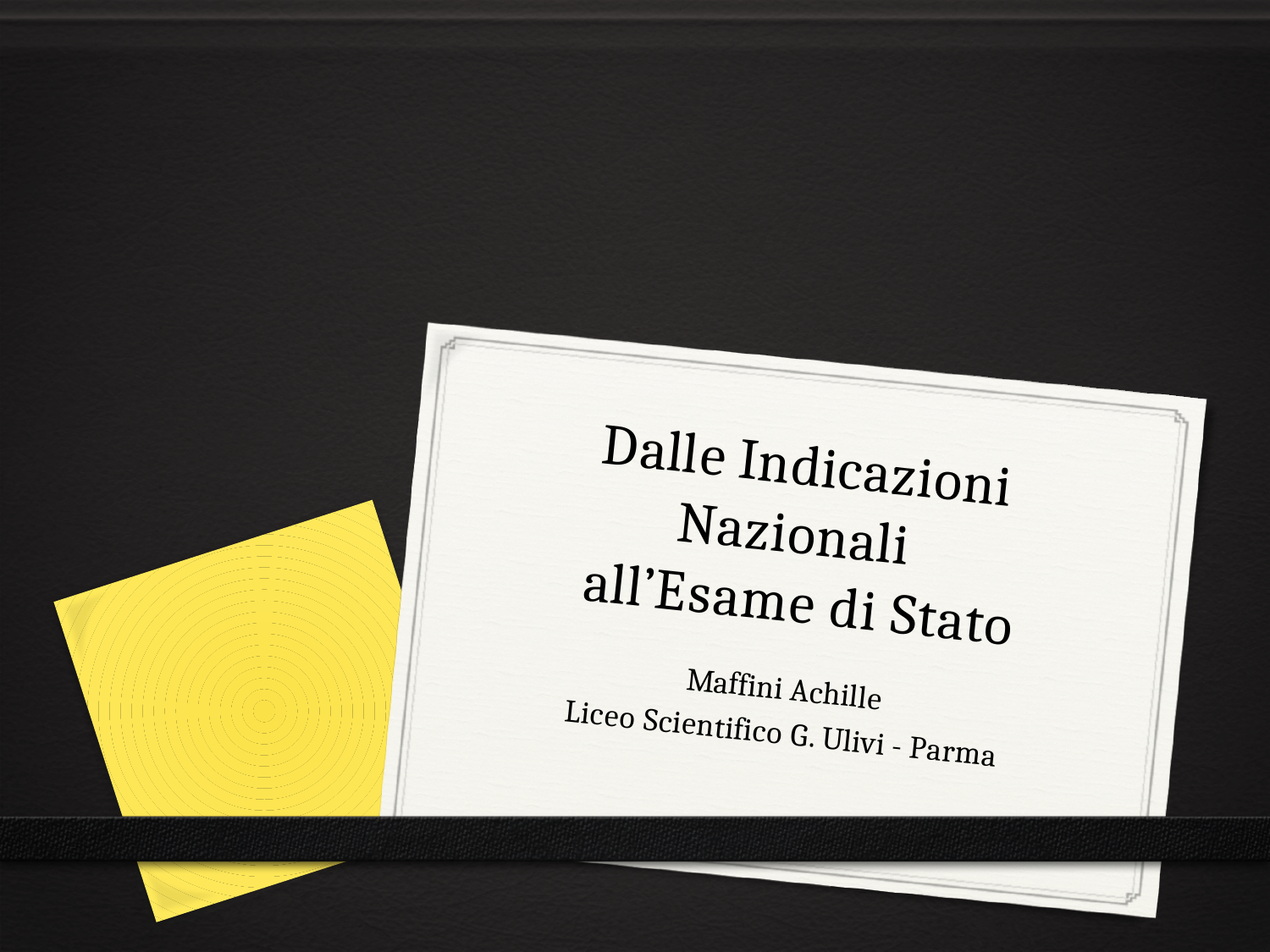

# Dalle Indicazioni Nazionali all’Esame di Stato
Maffini Achille
Liceo Scientifico G. Ulivi - Parma